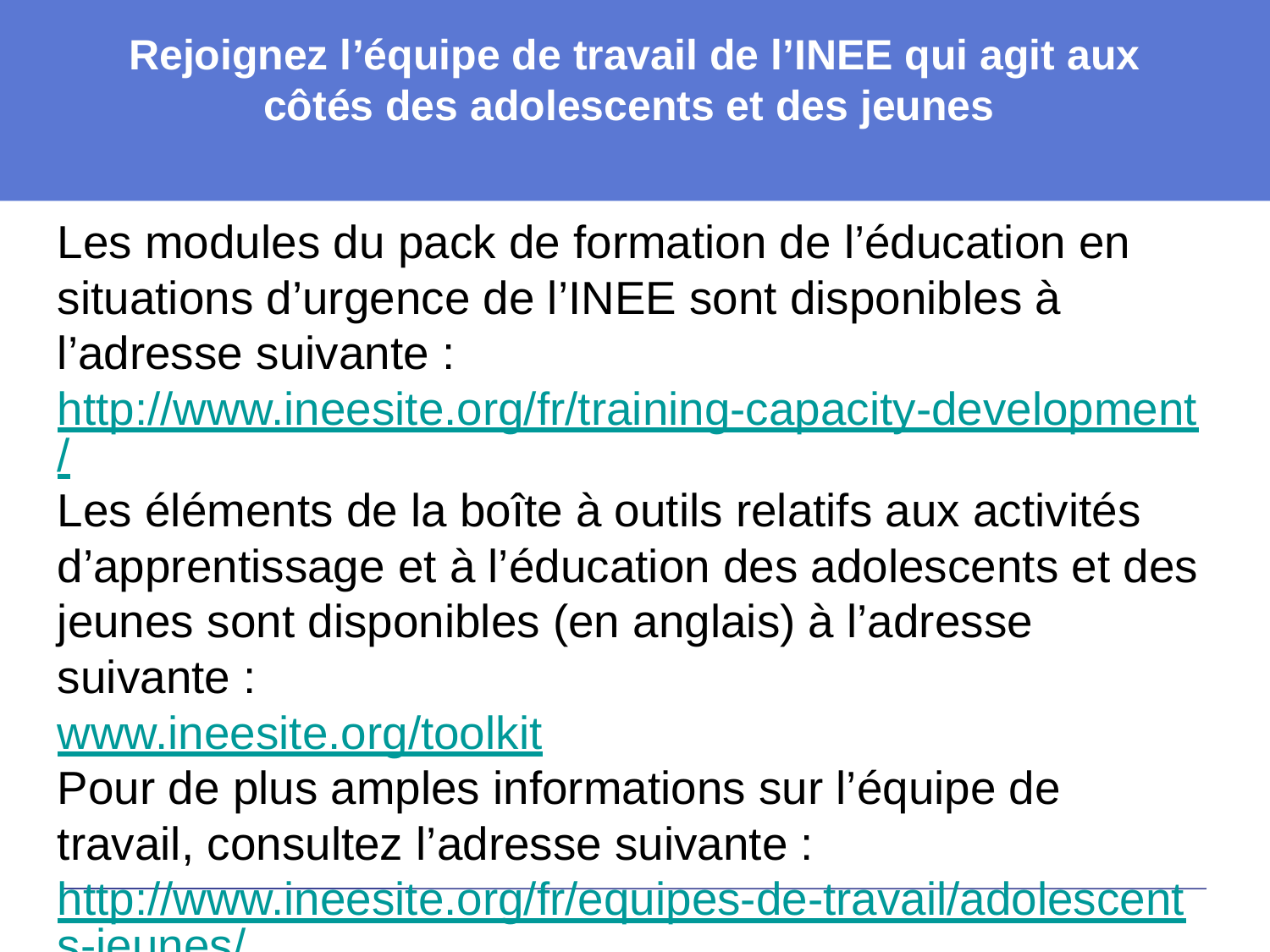

Rejoignez l’équipe de travail de l’INEE qui agit aux côtés des adolescents et des jeunes
Les modules du pack de formation de l’éducation en situations d’urgence de l’INEE sont disponibles à l’adresse suivante :
http://www.ineesite.org/fr/training-capacity-development/
Les éléments de la boîte à outils relatifs aux activités d’apprentissage et à l’éducation des adolescents et des jeunes sont disponibles (en anglais) à l’adresse suivante :
www.ineesite.org/toolkit
Pour de plus amples informations sur l’équipe de travail, consultez l’adresse suivante :
http://www.ineesite.org/fr/equipes-de-travail/adolescents-jeunes/